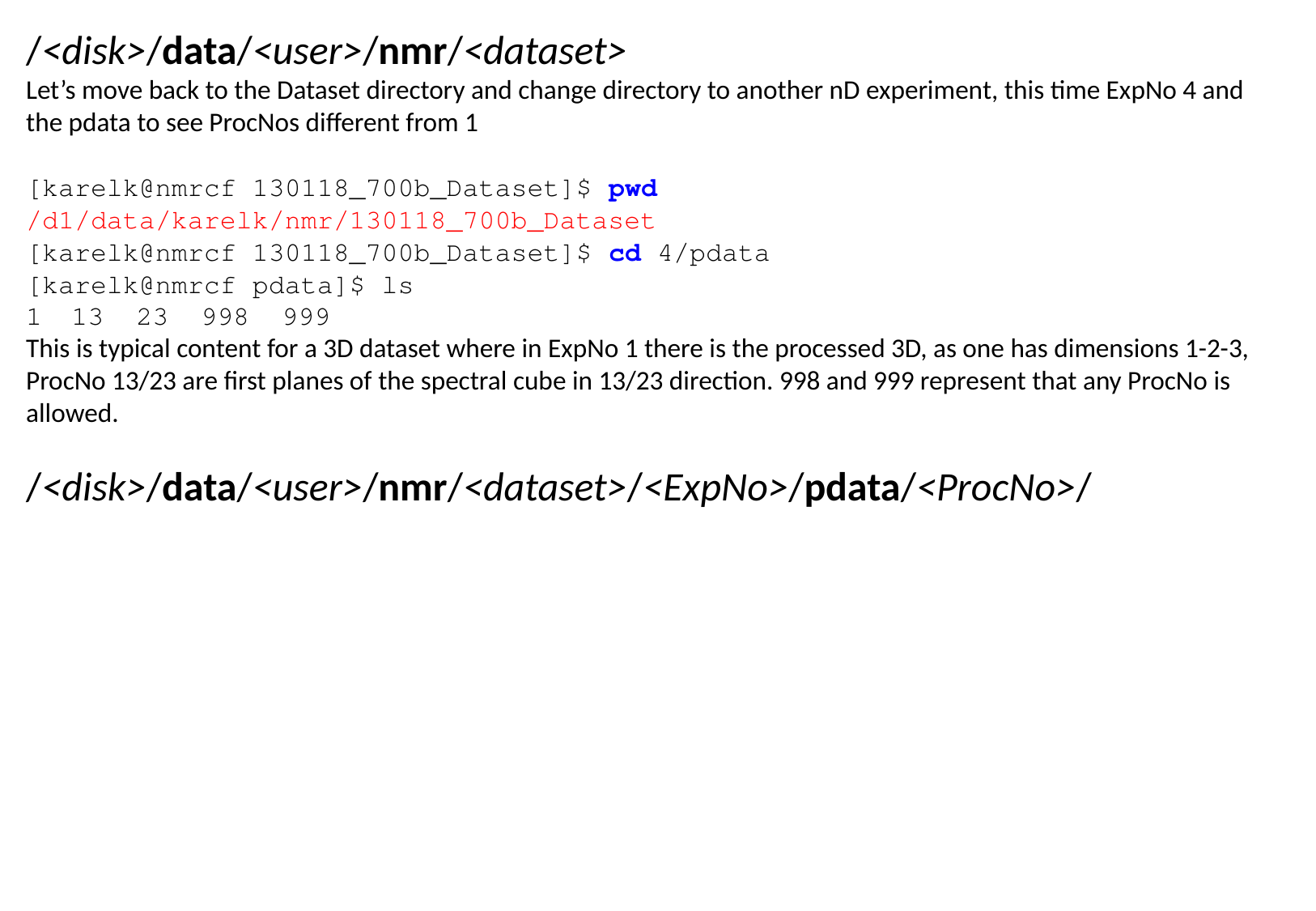

/<disk>/data/<user>/nmr/<dataset>
Let’s move back to the Dataset directory and change directory to another nD experiment, this time ExpNo 4 and the pdata to see ProcNos different from 1

[karelk@nmrcf 130118_700b_Dataset]$ pwd
/d1/data/karelk/nmr/130118_700b_Dataset
[karelk@nmrcf 130118_700b_Dataset]$ cd 4/pdata
[karelk@nmrcf pdata]$ ls
13  23  998  999
This is typical content for a 3D dataset where in ExpNo 1 there is the processed 3D, as one has dimensions 1-2-3, ProcNo 13/23 are first planes of the spectral cube in 13/23 direction. 998 and 999 represent that any ProcNo is allowed.

/<disk>/data/<user>/nmr/<dataset>/<ExpNo>/pdata/<ProcNo>/